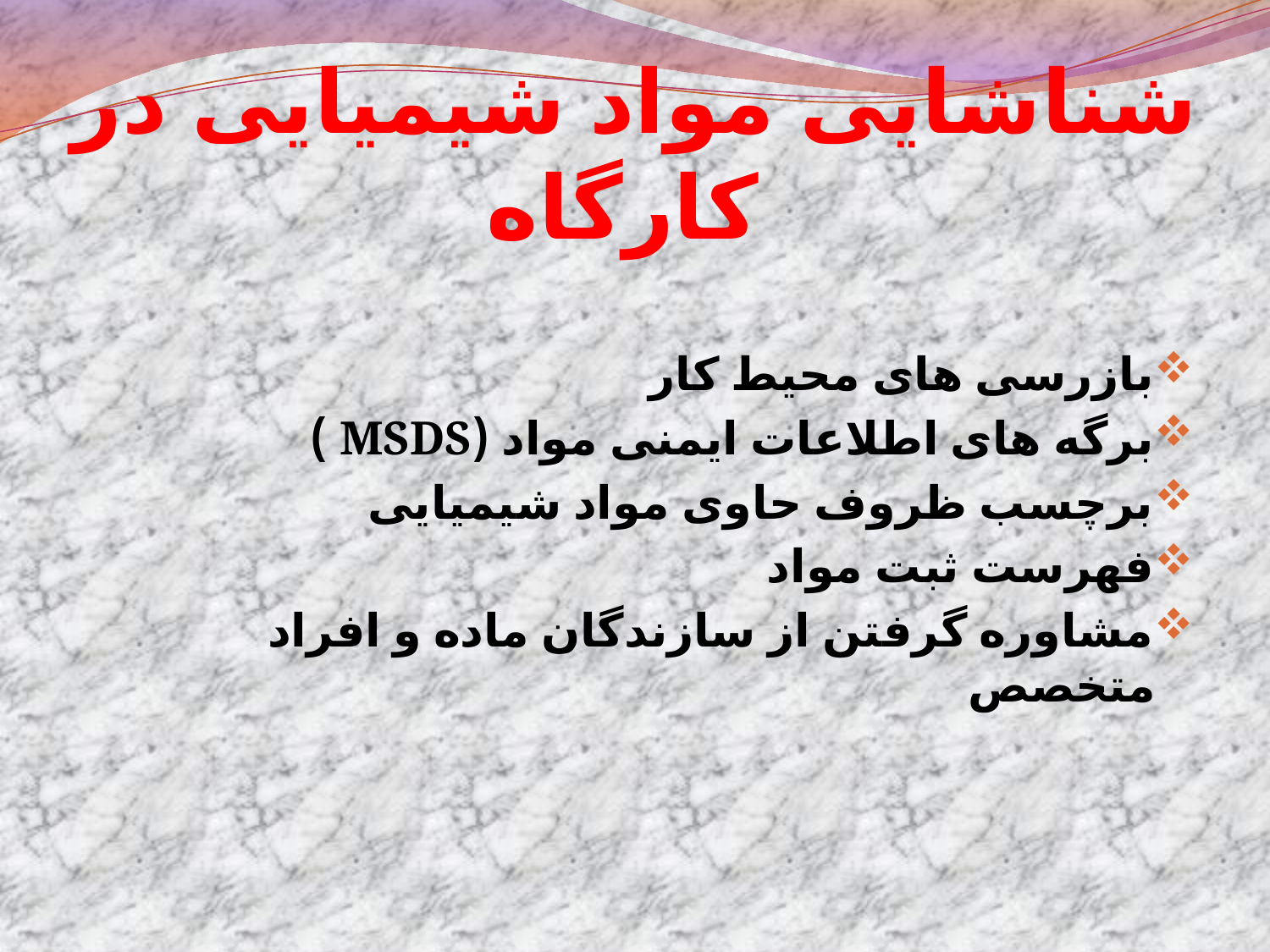

# شناشایی مواد شیمیایی در کارگاه
بازرسی های محیط کار
برگه های اطلاعات ایمنی مواد (MSDS )
برچسب ظروف حاوی مواد شیمیایی
فهرست ثبت مواد
مشاوره گرفتن از سازندگان ماده و افراد متخصص